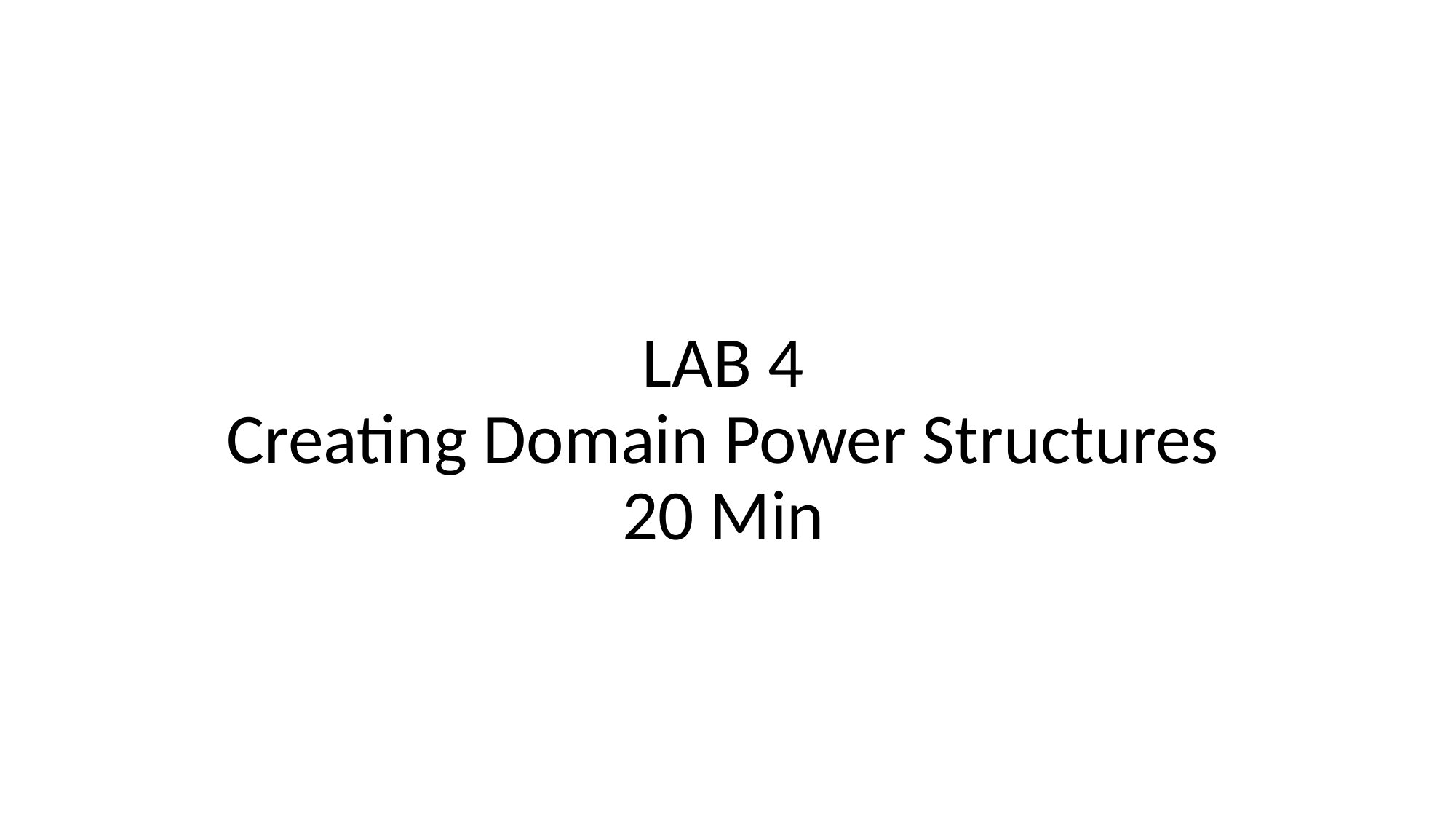

# LAB 4 Creating Domain Power Structures 20 Min